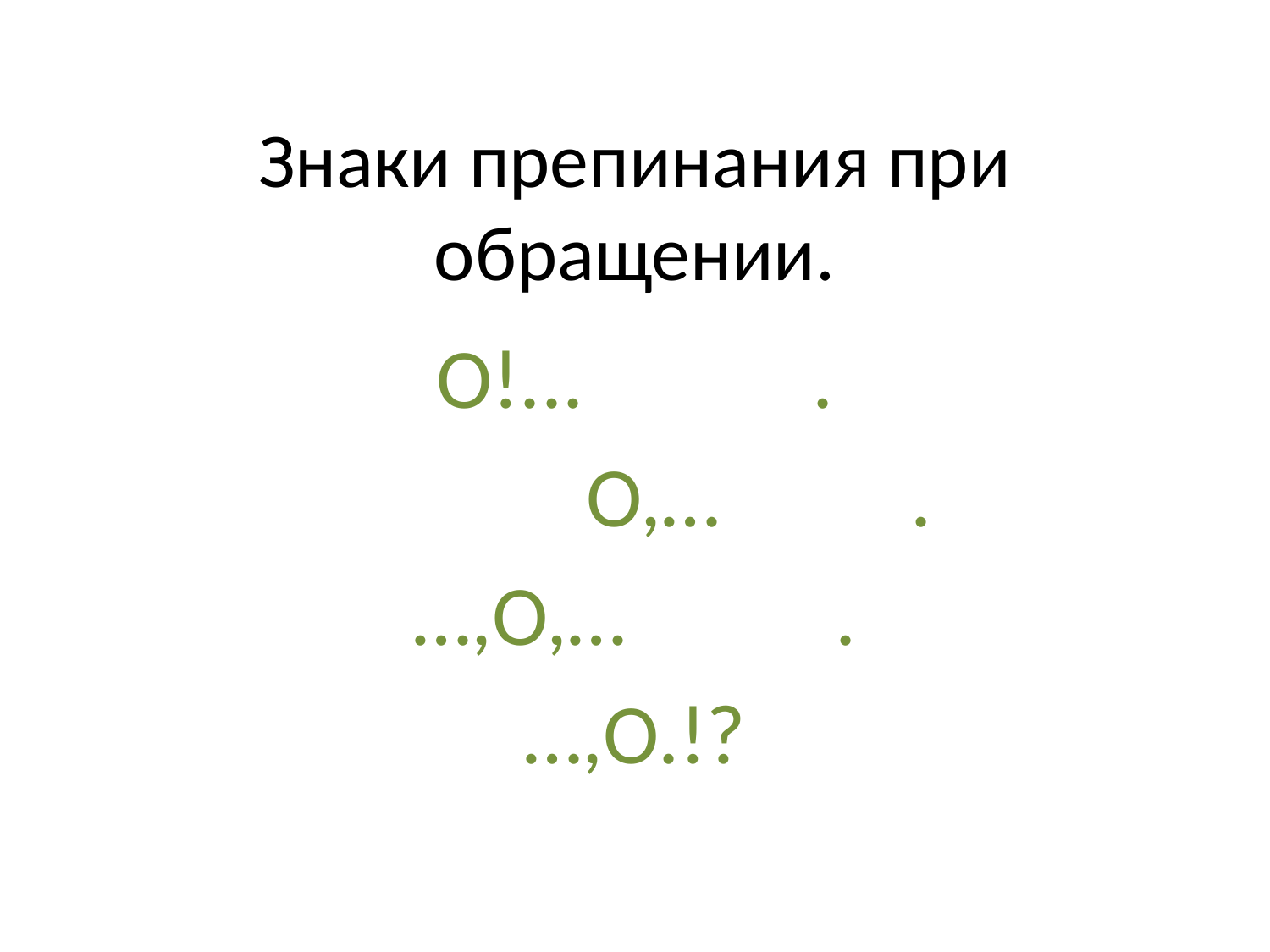

# Знаки препинания при обращении.
О!...            .
             О,…          .
…,О,…           .
…,О.!?